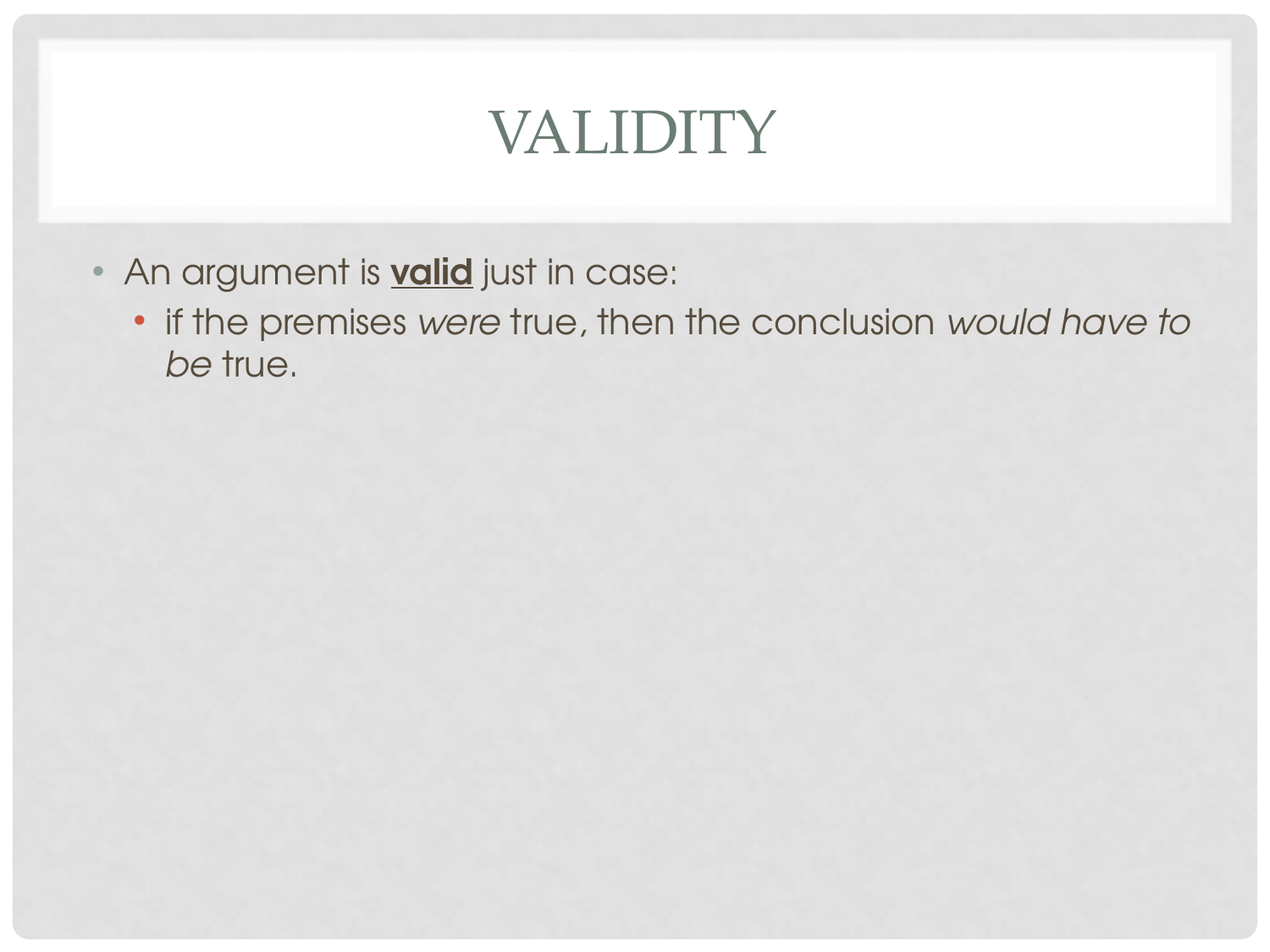

# Validity
An argument is valid just in case:
if the premises were true, then the conclusion would have to be true.